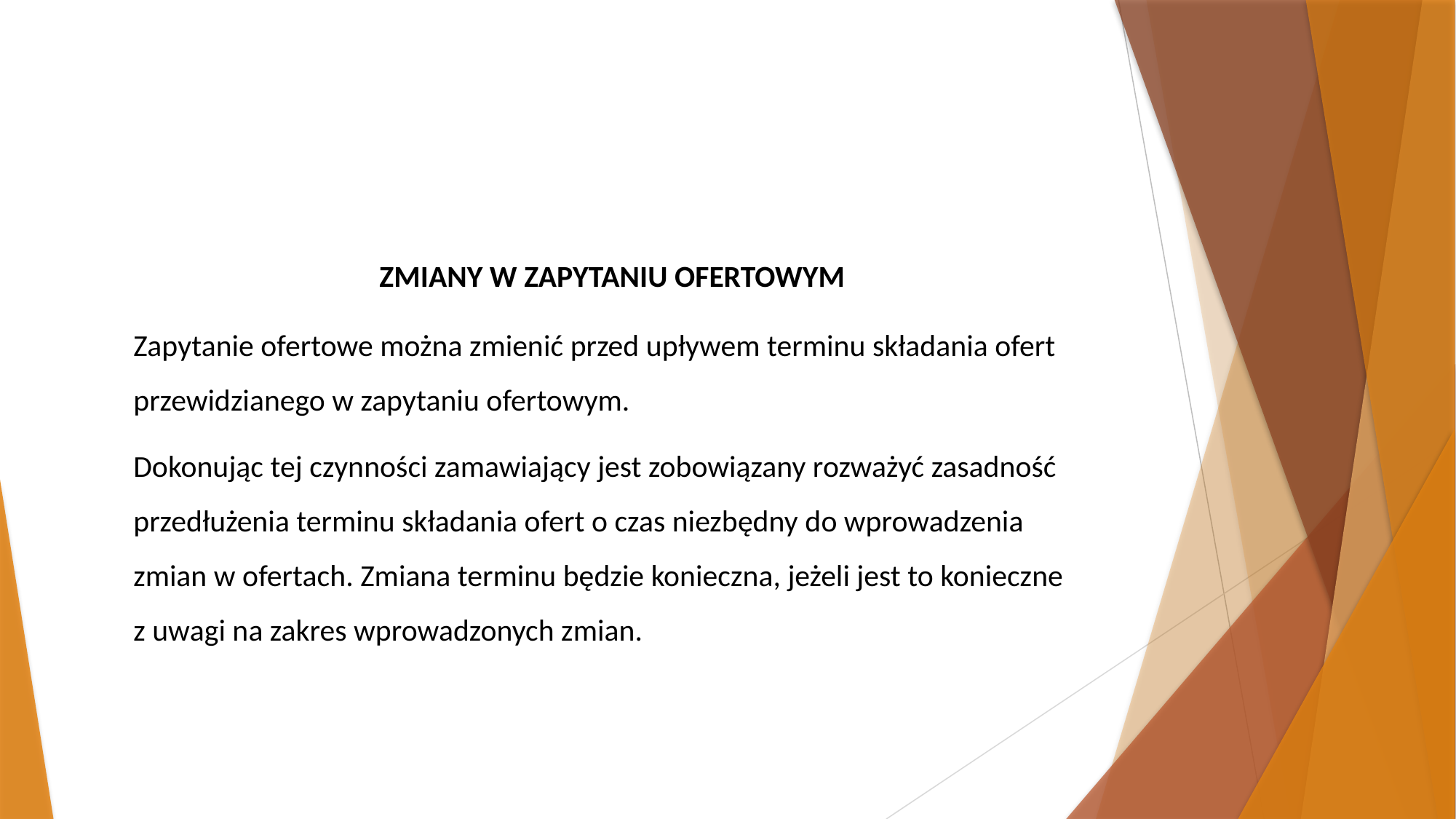

ZMIANY W ZAPYTANIU OFERTOWYM
Zapytanie ofertowe można zmienić przed upływem terminu składania ofert przewidzianego w zapytaniu ofertowym.
Dokonując tej czynności zamawiający jest zobowiązany rozważyć zasadność przedłużenia terminu składania ofert o czas niezbędny do wprowadzenia zmian w ofertach. Zmiana terminu będzie konieczna, jeżeli jest to konieczne z uwagi na zakres wprowadzonych zmian.